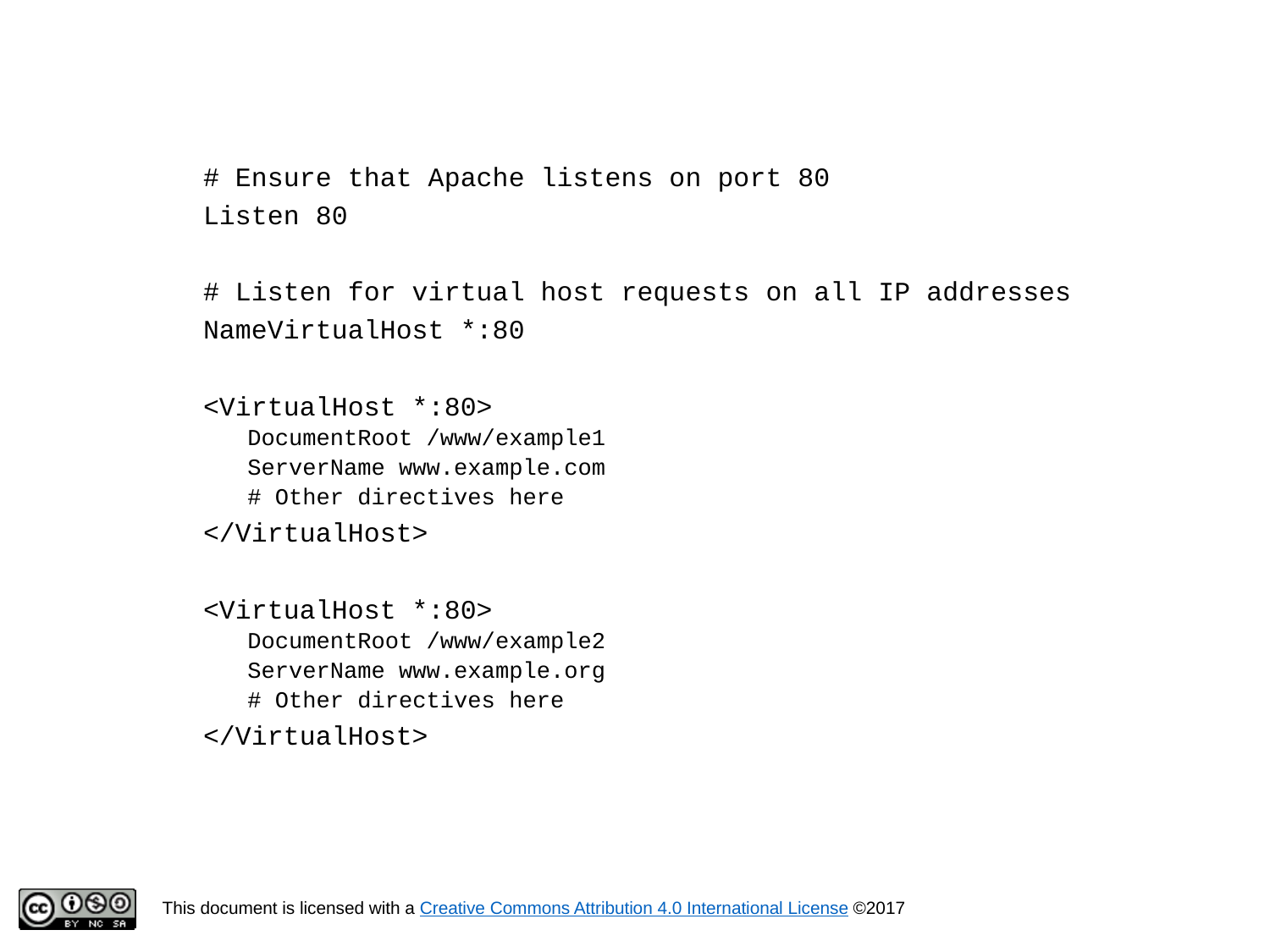

# Ensure that Apache listens on port 80
Listen 80

# Listen for virtual host requests on all IP addresses
NameVirtualHost *:80

<VirtualHost *:80>
DocumentRoot /www/example1
ServerName www.example.com
# Other directives here
</VirtualHost>

<VirtualHost *:80>
DocumentRoot /www/example2
ServerName www.example.org
# Other directives here
</VirtualHost>